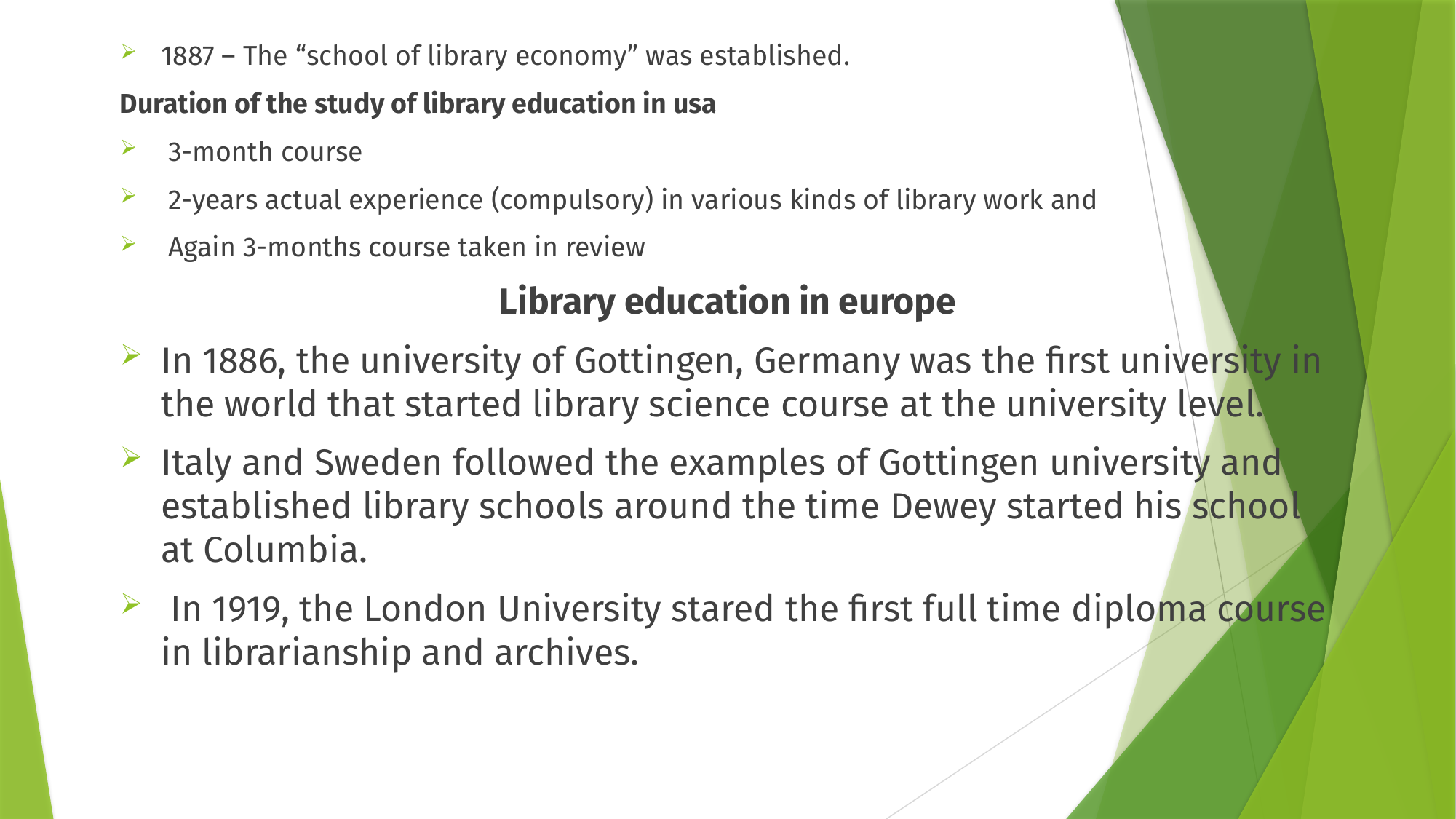

1887 – The “school of library economy” was established.
Duration of the study of library education in usa
 3-month course
 2-years actual experience (compulsory) in various kinds of library work and
 Again 3-months course taken in review
Library education in europe
In 1886, the university of Gottingen, Germany was the first university in the world that started library science course at the university level.
Italy and Sweden followed the examples of Gottingen university and established library schools around the time Dewey started his school at Columbia.
 In 1919, the London University stared the first full time diploma course in librarianship and archives.